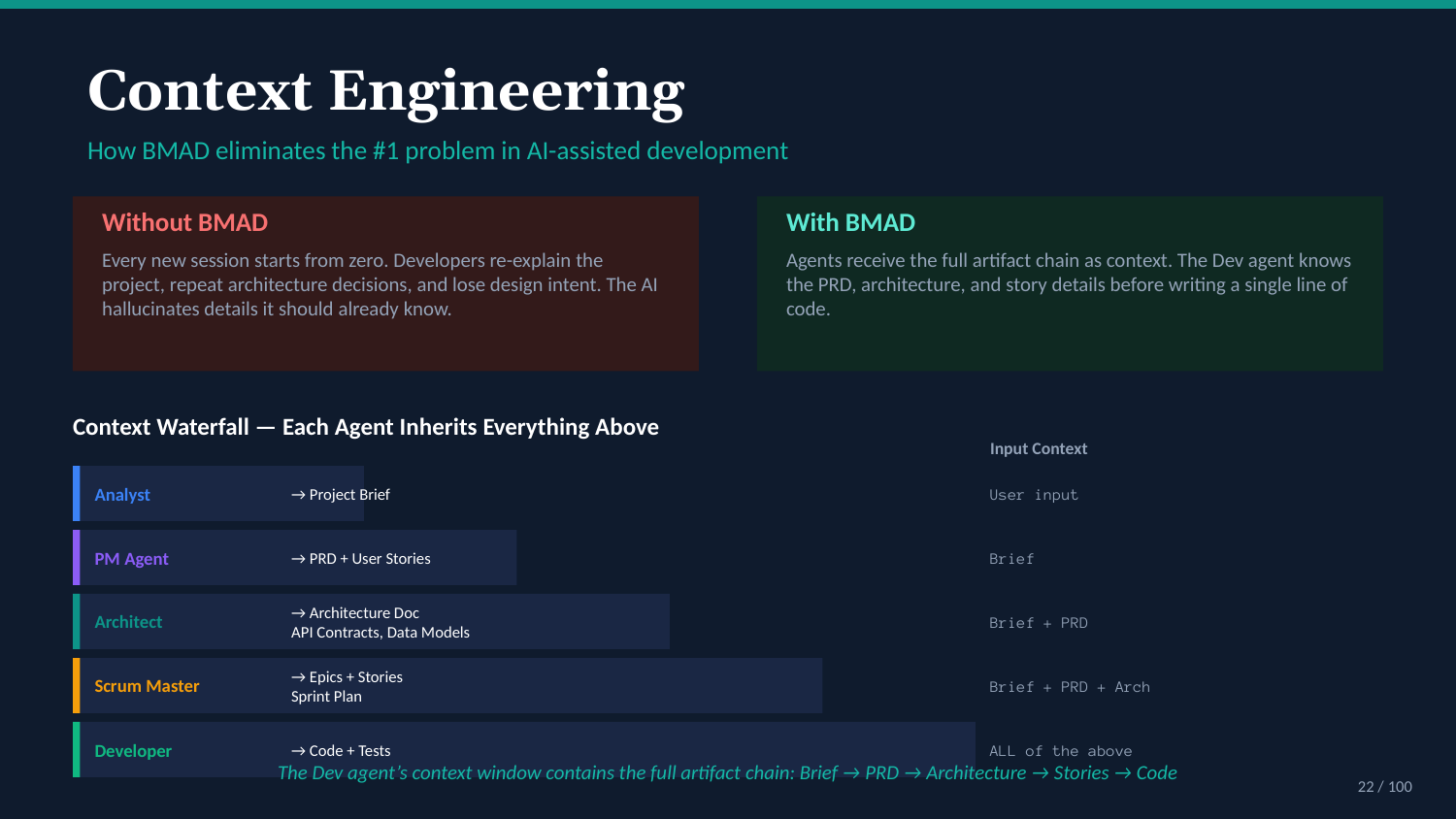

Context Engineering
How BMAD eliminates the #1 problem in AI-assisted development

Without BMAD
With BMAD
Every new session starts from zero. Developers re-explain the project, repeat architecture decisions, and lose design intent. The AI hallucinates details it should already know.
Agents receive the full artifact chain as context. The Dev agent knows the PRD, architecture, and story details before writing a single line of code.
Context Waterfall — Each Agent Inherits Everything Above
Input Context

Analyst
→ Project Brief
User input

PM Agent
→ PRD + User Stories
Brief

Architect
→ Architecture Doc
API Contracts, Data Models
Brief + PRD

Scrum Master
→ Epics + Stories
Sprint Plan
Brief + PRD + Arch

Developer
→ Code + Tests
ALL of the above
The Dev agent’s context window contains the full artifact chain: Brief → PRD → Architecture → Stories → Code
22 / 100